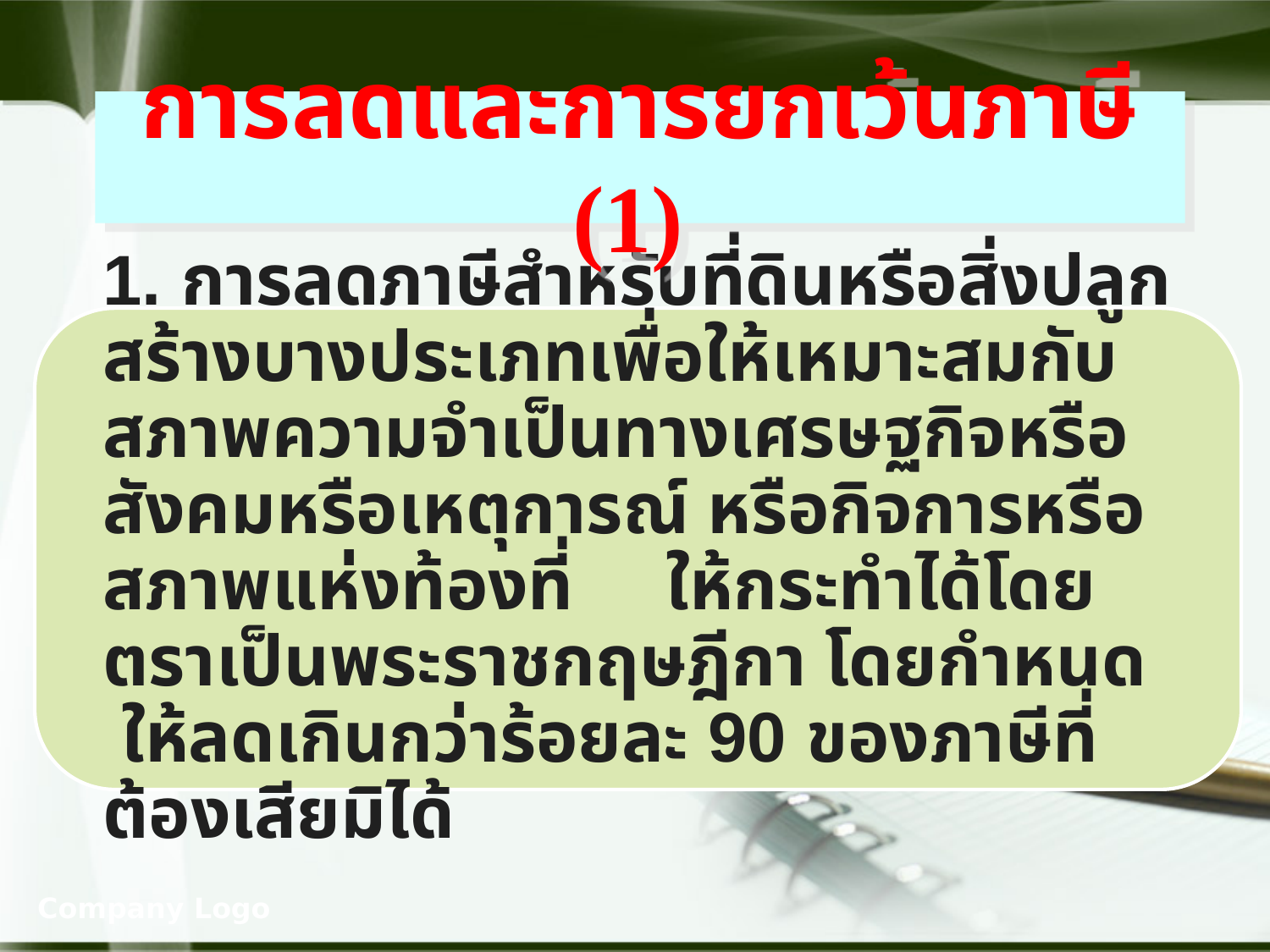

# การลดและการยกเว้นภาษี (1)
1. การลดภาษีสำหรับที่ดินหรือสิ่งปลูกสร้างบางประเภทเพื่อให้เหมาะสมกับสภาพความจำเป็นทางเศรษฐกิจหรือสังคมหรือเหตุการณ์ หรือกิจการหรือสภาพแห่งท้องที่     ให้กระทำได้โดยตราเป็นพระราชกฤษฎีกา โดยกำหนด    ให้ลดเกินกว่าร้อยละ 90 ของภาษีที่ต้องเสียมิได้
Company Logo